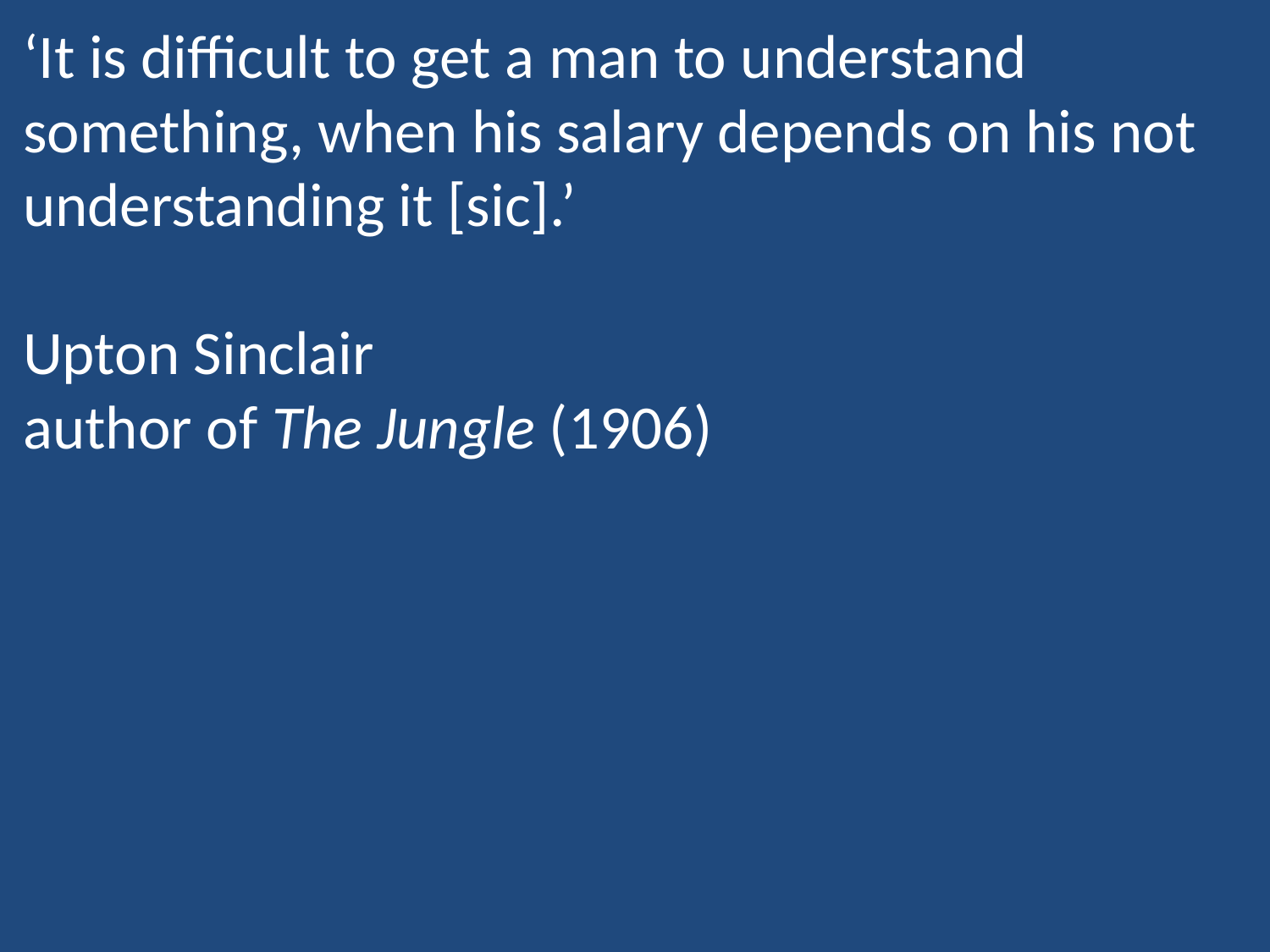

‘It is difficult to get a man to understand something, when his salary depends on his not understanding it [sic].’

Upton Sinclair
author of The Jungle (1906)